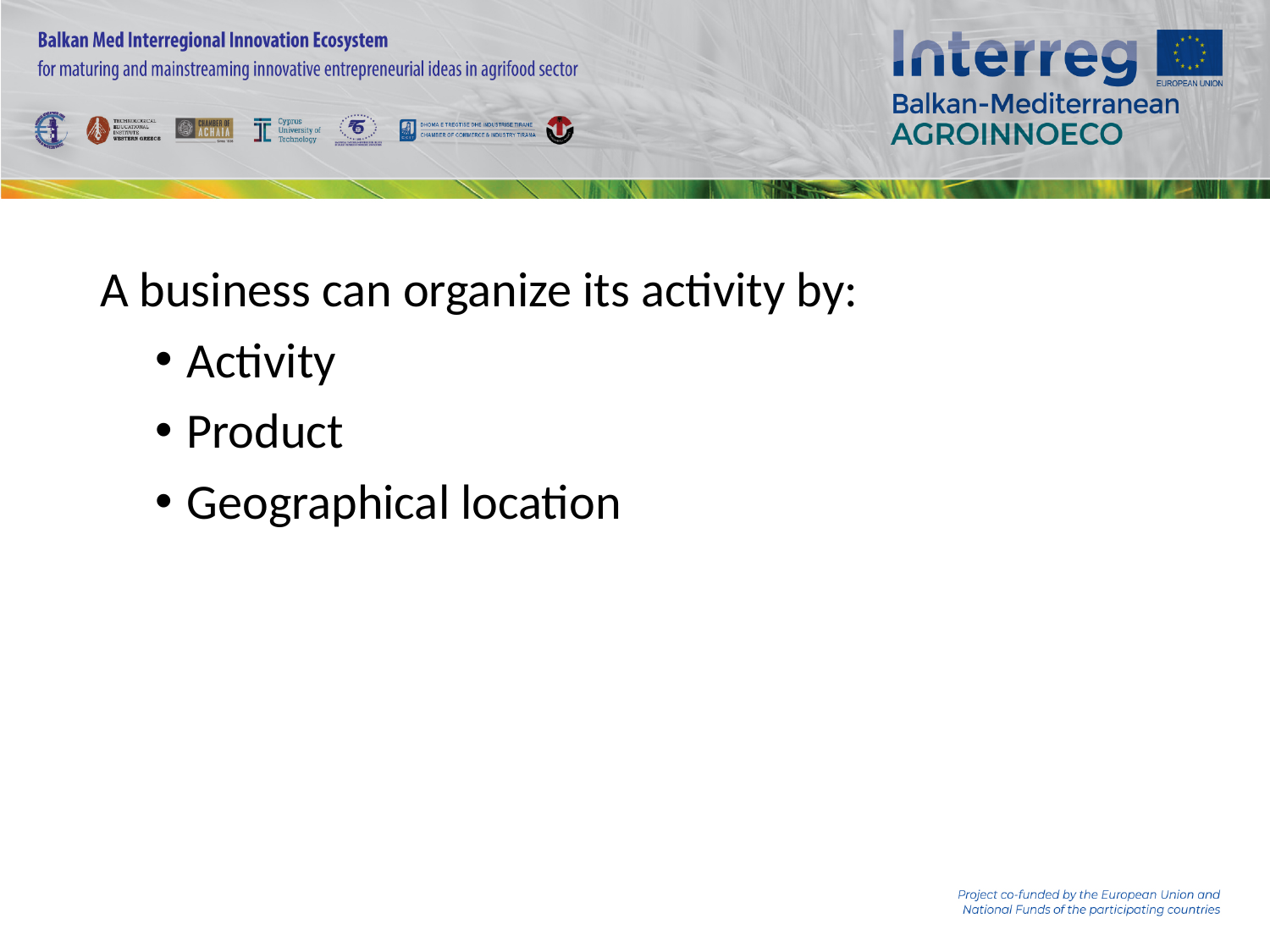

#
A business can organize its activity by:
Activity
Product
Geographical location